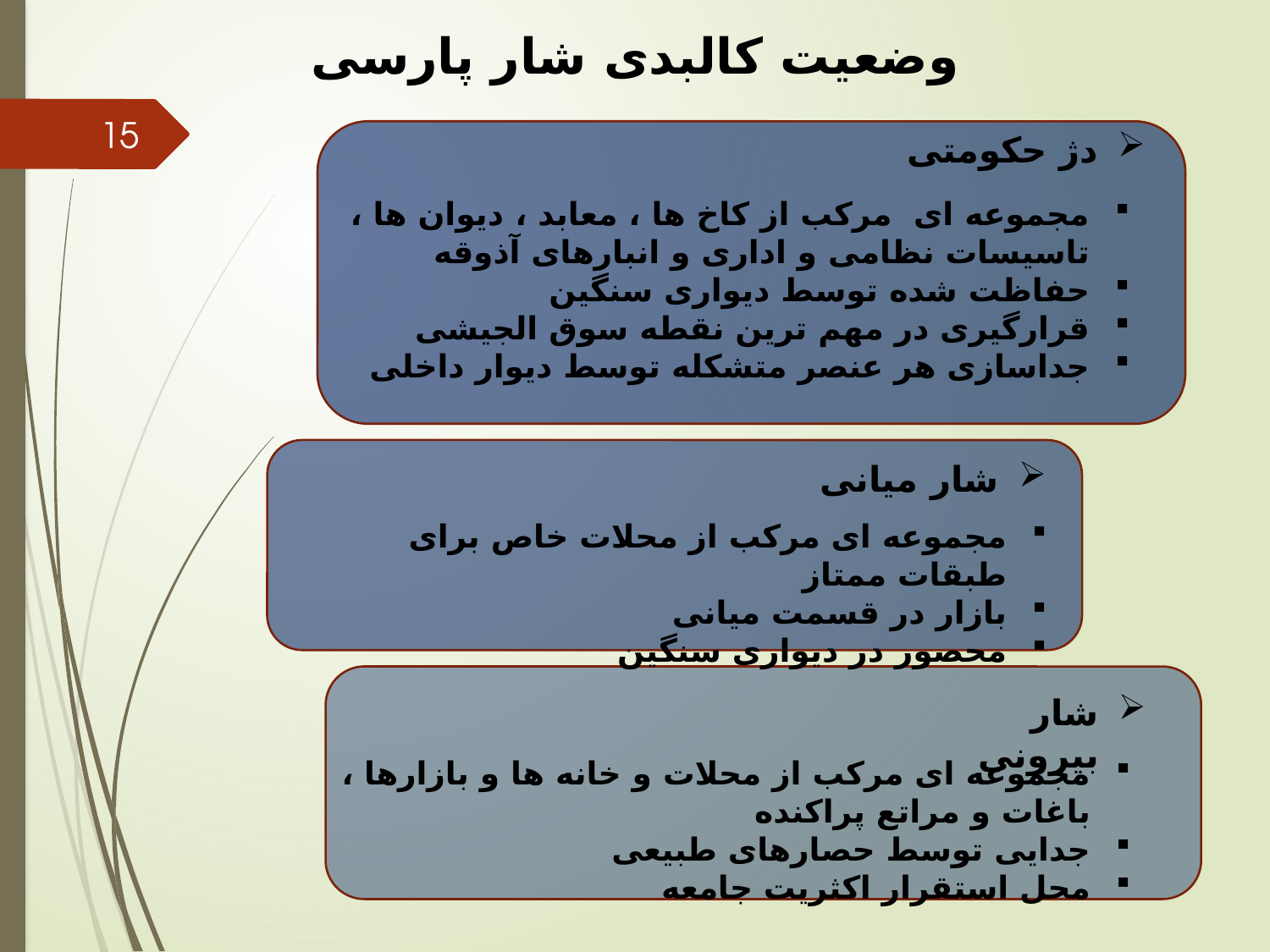

وضعیت کالبدی شار پارسی
15

دژ حکومتی
مجموعه ای  مرکب از کاخ ها ، معابد ، دیوان ها ، تاسیسات نظامی و اداری و انبارهای آذوقه
حفاظت شده توسط دیواری سنگین
قرارگیری در مهم ترین نقطه سوق الجیشی
جداسازی هر عنصر متشکله توسط دیوار داخلی

شار میانی
مجموعه ای مرکب از محلات خاص برای طبقات ممتاز
بازار در قسمت میانی
محصور در دیواری سنگین

شار بیرونی
مجموعه ای مرکب از محلات و خانه ها و بازارها ، باغات و مراتع پراکنده
جدایی توسط حصارهای طبیعی
محل استقرار اکثریت جامعه